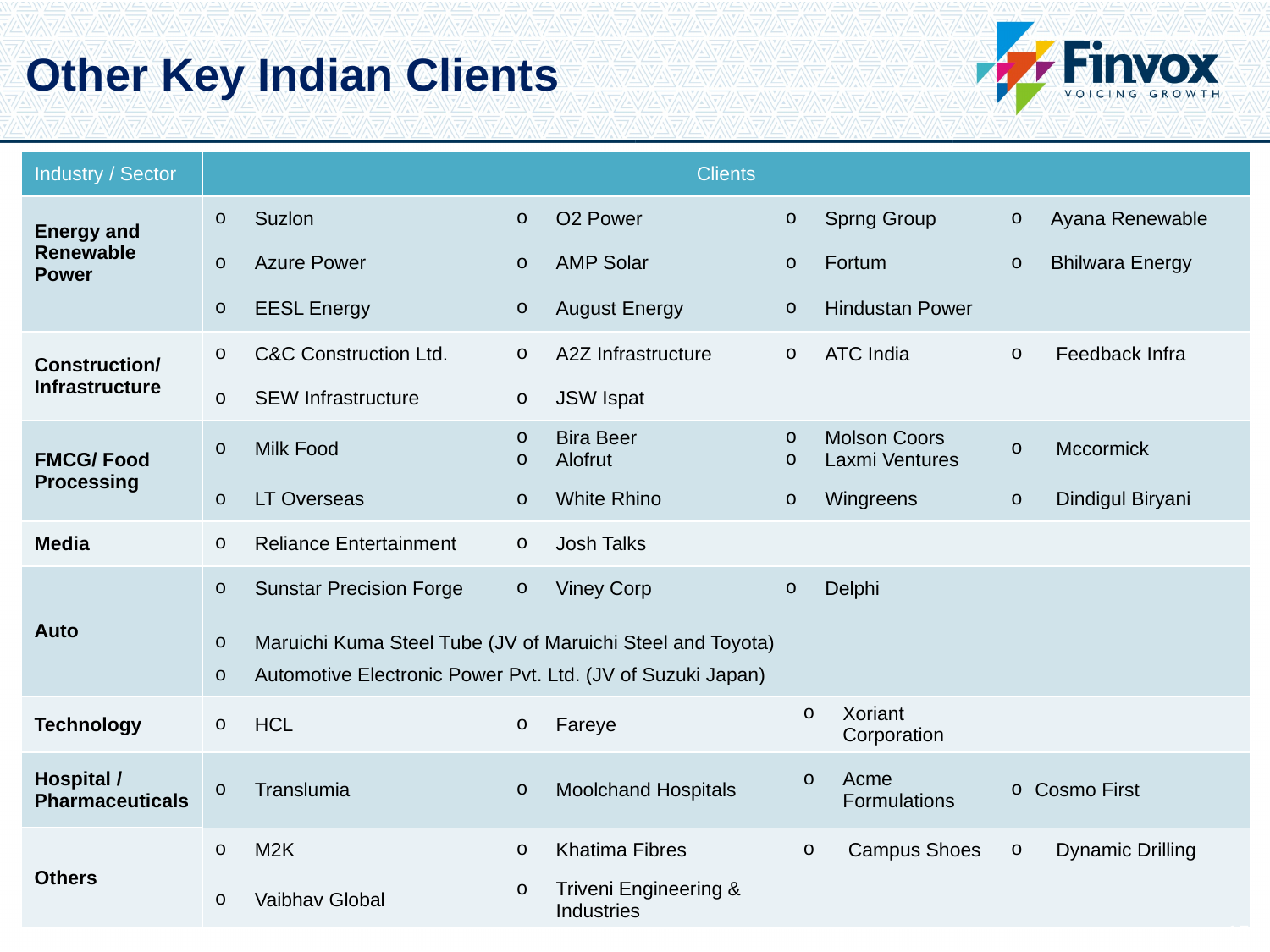

Other Key Indian Clients
| Industry / Sector | Clients |  |  |  |  |
| --- | --- | --- | --- | --- | --- |
| Energy and Renewable Power | Suzlon | O2 Power | Sprng Group | Sprng Group | Ayana Renewable |
|  | Azure Power | AMP Solar | Fortum | Fortum | Bhilwara Energy |
|  | EESL Energy | August Energy | Hindustan Power | Hindustan Power |  |
| Construction/ Infrastructure | C&C Construction Ltd. | A2Z Infrastructure | ATC India | ATC India | Feedback Infra |
|  | SEW Infrastructure | JSW Ispat |  |  |  |
| FMCG/ Food Processing | Milk Food | Bira Beer Alofrut | Molson Coors Laxmi Ventures | Molson Coors | Mccormick |
|  | LT Overseas | White Rhino | Wingreens | Wingreens | Dindigul Biryani |
| Media | Reliance Entertainment | Josh Talks |  | HT Media |  |
| Auto | Sunstar Precision Forge | Viney Corp | Delphi | Delphi |  |
|  | Maruichi Kuma Steel Tube (JV of Maruichi Steel and Toyota) Automotive Electronic Power Pvt. Ltd. (JV of Suzuki Japan) |  |  |  |  |
| Technology | HCL | Fareye |  | Xoriant Corporation |  |
| Hospital / Pharmaceuticals | Translumia | Moolchand Hospitals |  | Acme Formulations | Cosmo First |
| Others | M2K | Khatima Fibres |  | Campus Shoes | Dynamic Drilling |
|  | Vaibhav Global | Triveni Engineering & Industries |  |  |  |
15